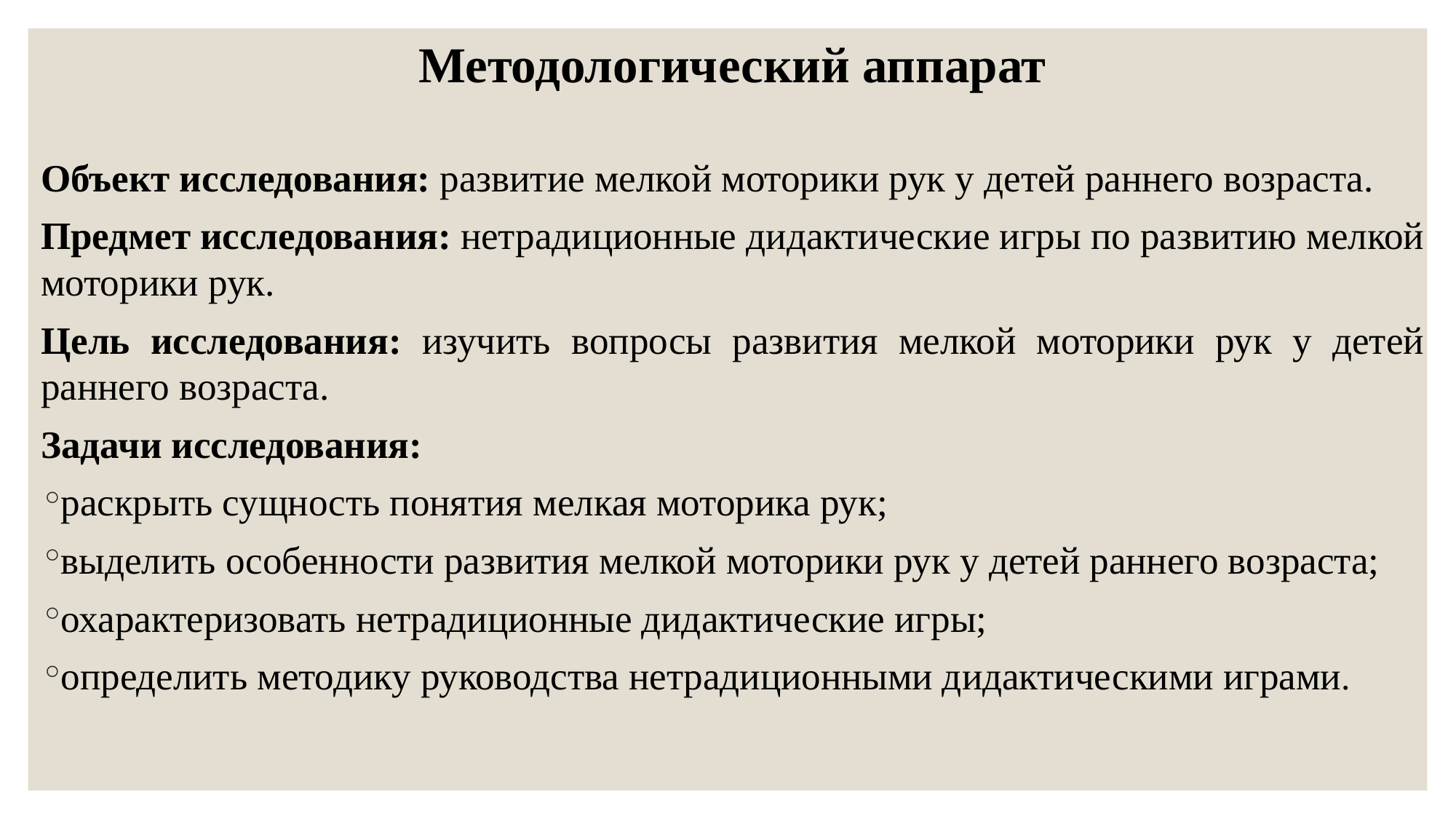

Методологический аппарат

Объект исследования: развитие мелкой моторики рук у детей раннего возраста.
Предмет исследования: нетрадиционные дидактические игры по развитию мелкой моторики рук.
Цель исследования: изучить вопросы развития мелкой моторики рук у детей раннего возраста.
Задачи исследования:
раскрыть сущность понятия мелкая моторика рук;
выделить особенности развития мелкой моторики рук у детей раннего возраста;
охарактеризовать нетрадиционные дидактические игры;
определить методику руководства нетрадиционными дидактическими играми.